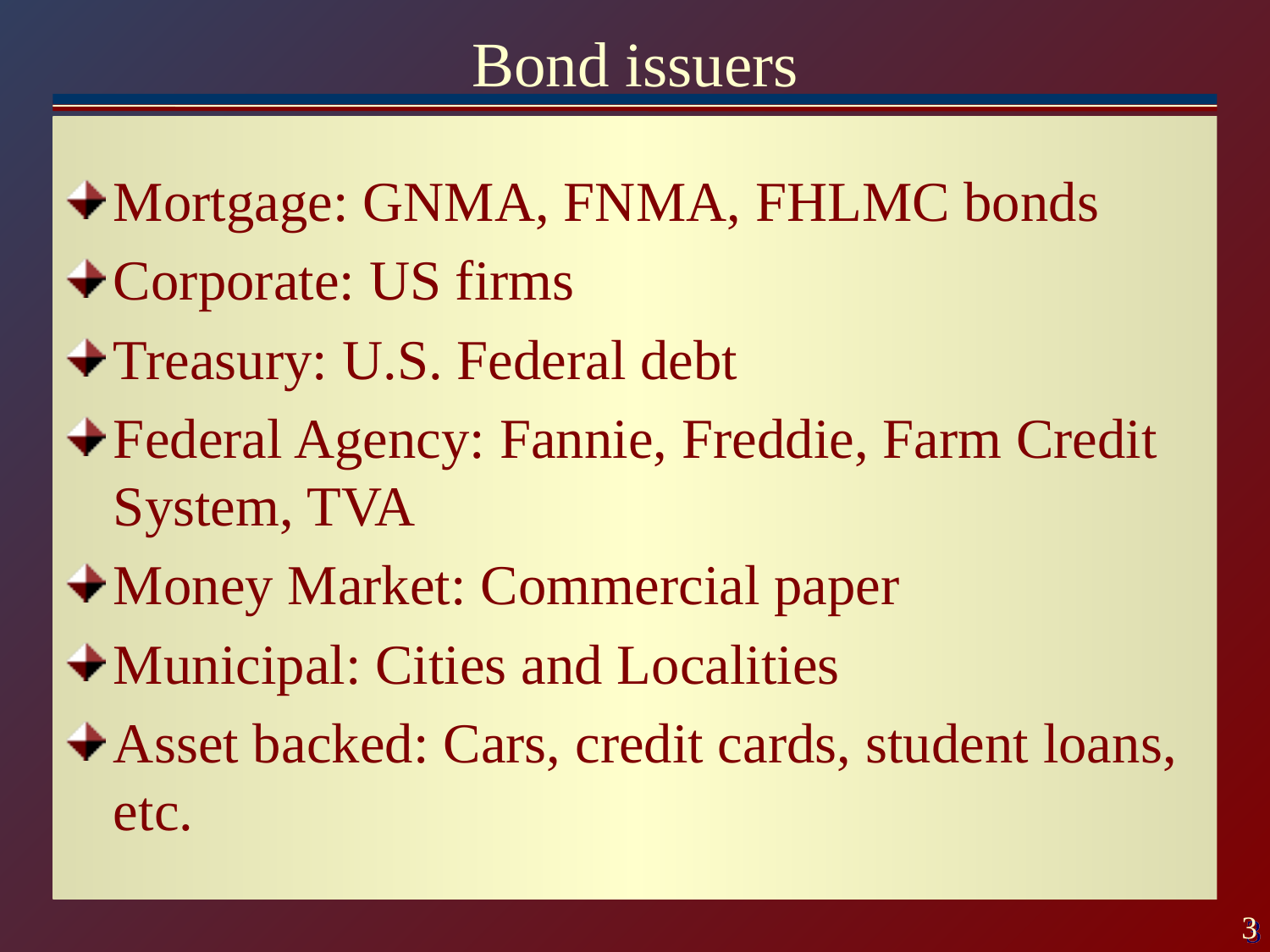

# Bond issuers
Mortgage: GNMA, FNMA, FHLMC bonds
Corporate: US firms
Treasury: U.S. Federal debt
Federal Agency: Fannie, Freddie, Farm Credit System, TVA
Money Market: Commercial paper
Municipal: Cities and Localities
Asset backed: Cars, credit cards, student loans, etc.